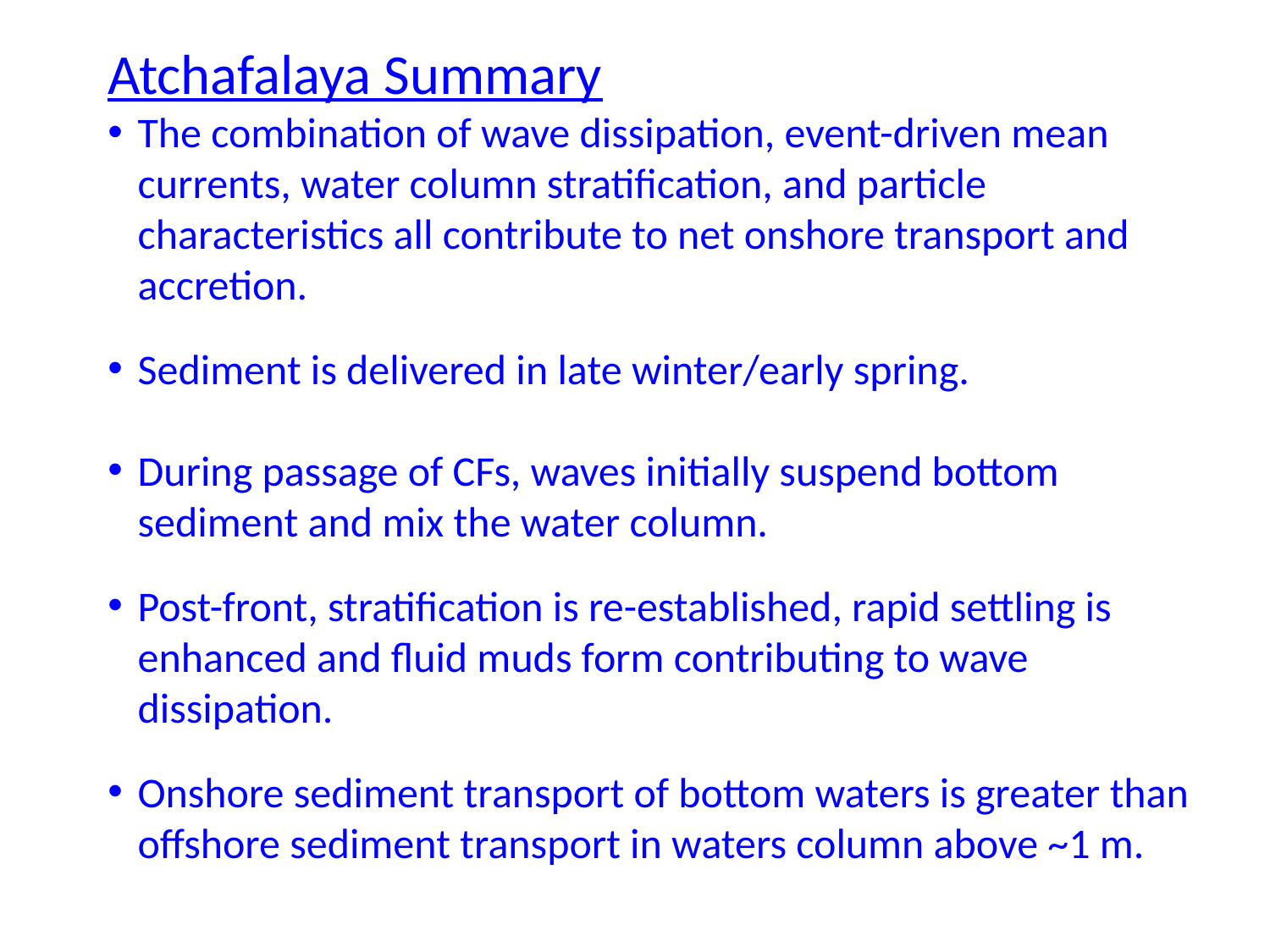

Atchafalaya Summary
The combination of wave dissipation, event-driven mean currents, water column stratification, and particle characteristics all contribute to net onshore transport and accretion.
Sediment is delivered in late winter/early spring.
During passage of CFs, waves initially suspend bottom sediment and mix the water column.
Post-front, stratification is re-established, rapid settling is enhanced and fluid muds form contributing to wave dissipation.
Onshore sediment transport of bottom waters is greater than offshore sediment transport in waters column above ~1 m.